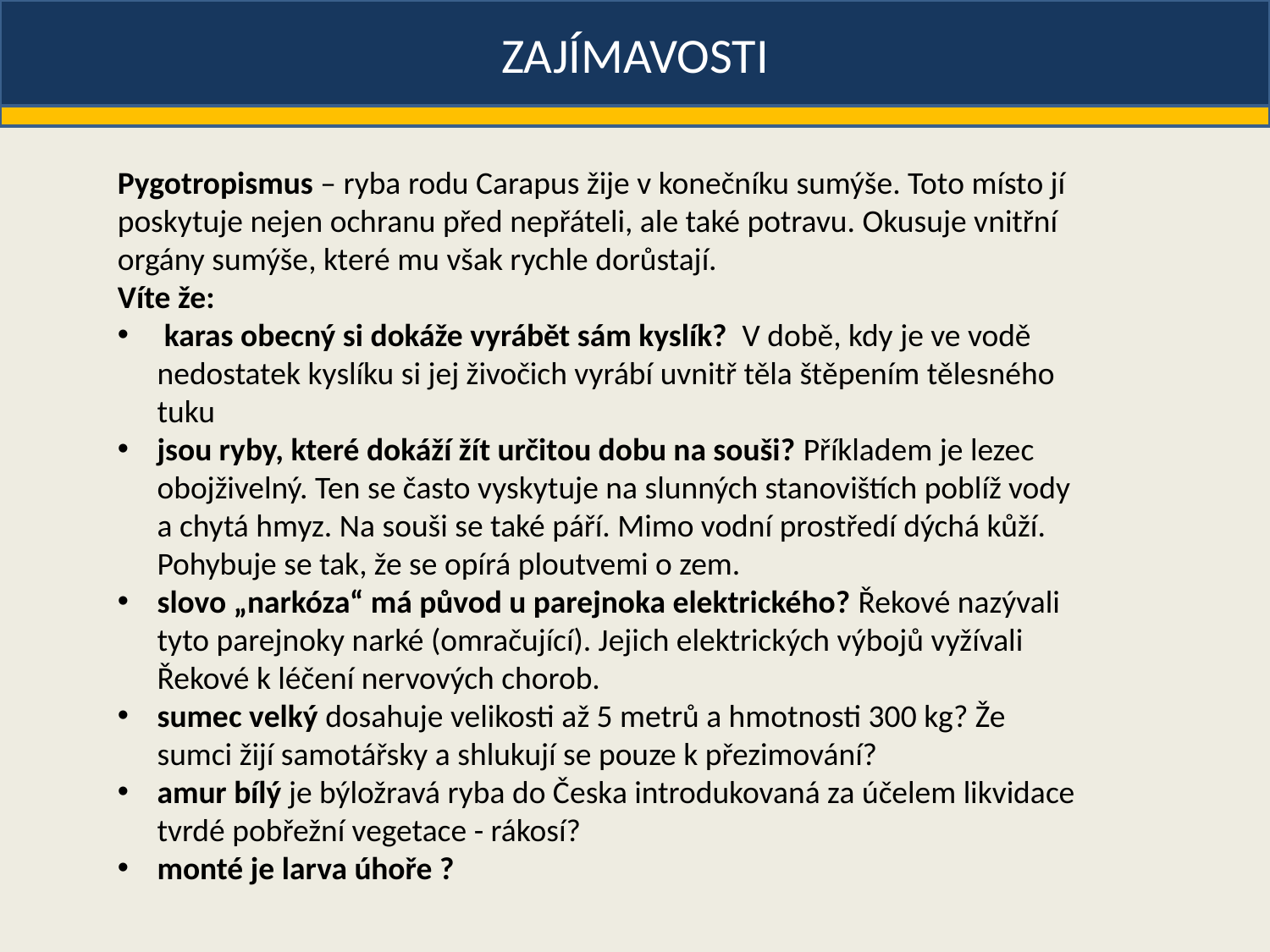

ZAJÍMAVOSTI

Pygotropismus – ryba rodu Carapus žije v konečníku sumýše. Toto místo jí poskytuje nejen ochranu před nepřáteli, ale také potravu. Okusuje vnitřní orgány sumýše, které mu však rychle dorůstají.
Víte že:
 karas obecný si dokáže vyrábět sám kyslík?  V době, kdy je ve vodě nedostatek kyslíku si jej živočich vyrábí uvnitř těla štěpením tělesného tuku
jsou ryby, které dokáží žít určitou dobu na souši? Příkladem je lezec obojživelný. Ten se často vyskytuje na slunných stanovištích poblíž vody a chytá hmyz. Na souši se také páří. Mimo vodní prostředí dýchá kůží. Pohybuje se tak, že se opírá ploutvemi o zem.
slovo „narkóza“ má původ u parejnoka elektrického? Řekové nazývali tyto parejnoky narké (omračující). Jejich elektrických výbojů vyžívali Řekové k léčení nervových chorob.
sumec velký dosahuje velikosti až 5 metrů a hmotnosti 300 kg? Že sumci žijí samotářsky a shlukují se pouze k přezimování?
amur bílý je býložravá ryba do Česka introdukovaná za účelem likvidace tvrdé pobřežní vegetace - rákosí?
monté je larva úhoře ?